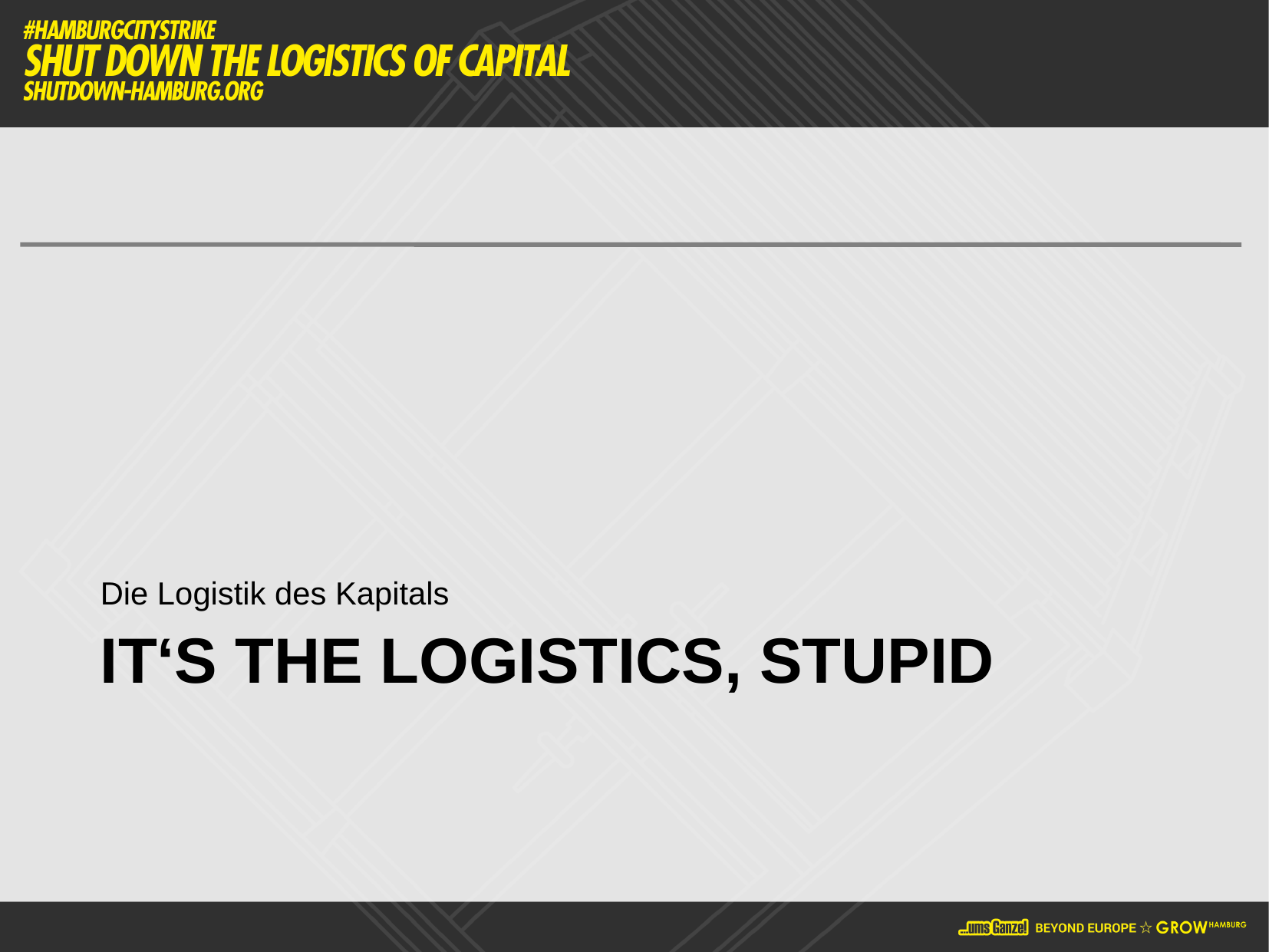

Die Logistik des Kapitals
# It‘s the logistics, stupid